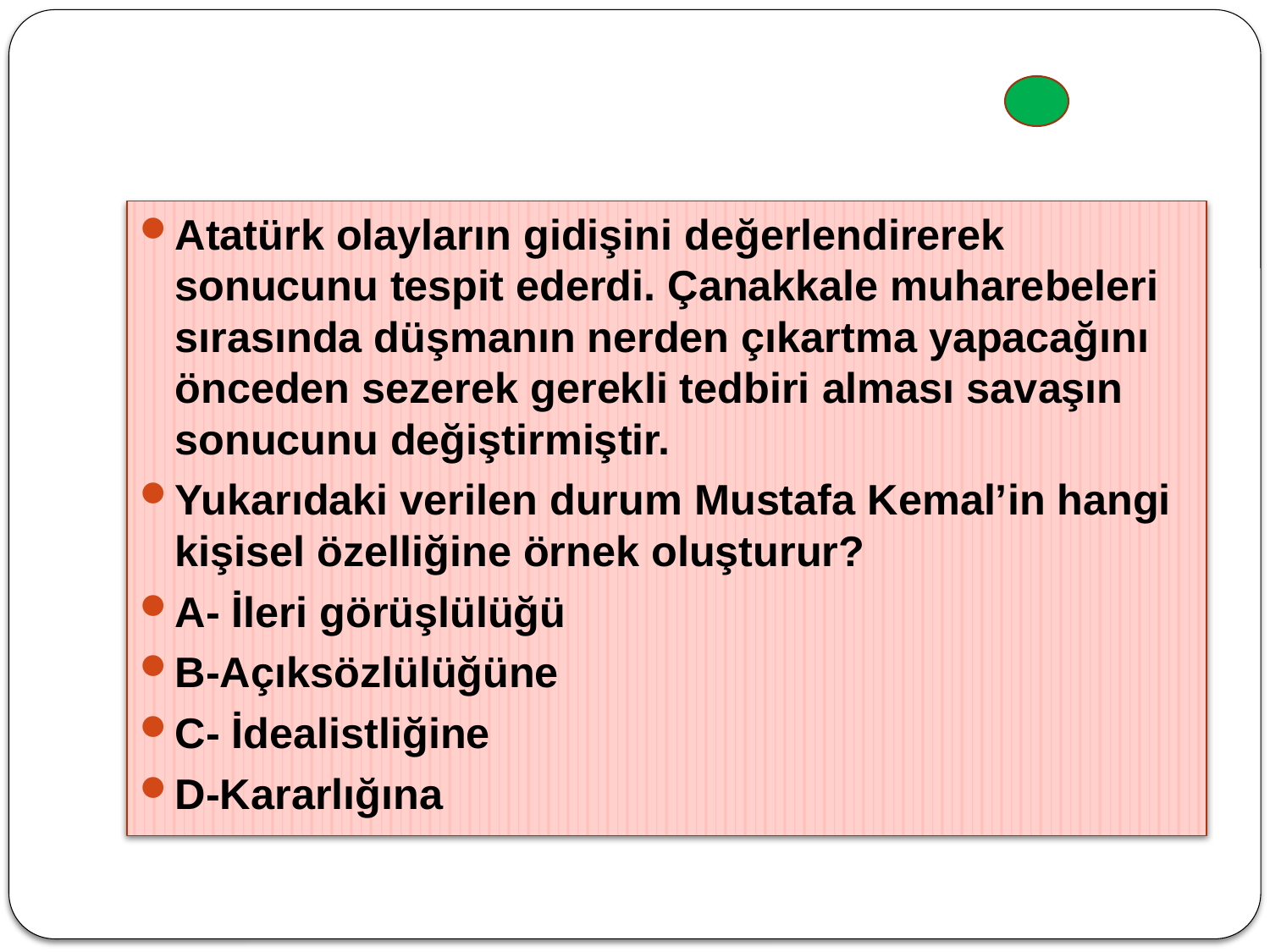

#

Atatürk olayların gidişini değerlendirerek sonucunu tespit ederdi. Çanakkale muharebeleri sırasında düşmanın nerden çıkartma yapacağını önceden sezerek gerekli tedbiri alması savaşın sonucunu değiştirmiştir.
Yukarıdaki verilen durum Mustafa Kemal’in hangi kişisel özelliğine örnek oluşturur?
A- İleri görüşlülüğü
B-Açıksözlülüğüne
C- İdealistliğine
D-Kararlığına